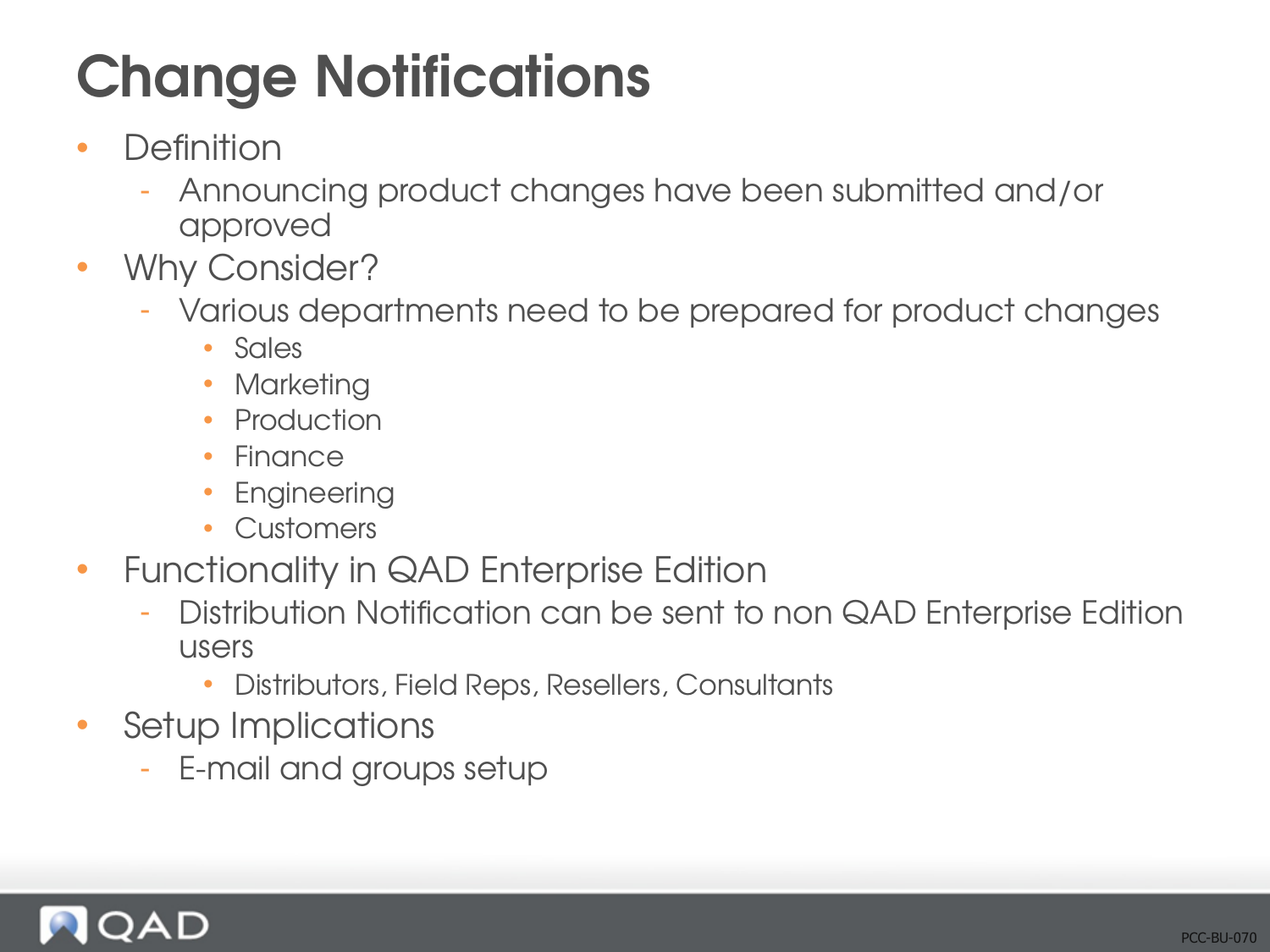

# Change Notifications
Definition
Announcing product changes have been submitted and/or approved
Why Consider?
Various departments need to be prepared for product changes
Sales
Marketing
Production
Finance
Engineering
Customers
Functionality in QAD Enterprise Edition
Distribution Notification can be sent to non QAD Enterprise Edition users
Distributors, Field Reps, Resellers, Consultants
Setup Implications
E-mail and groups setup

PCC-BU-070